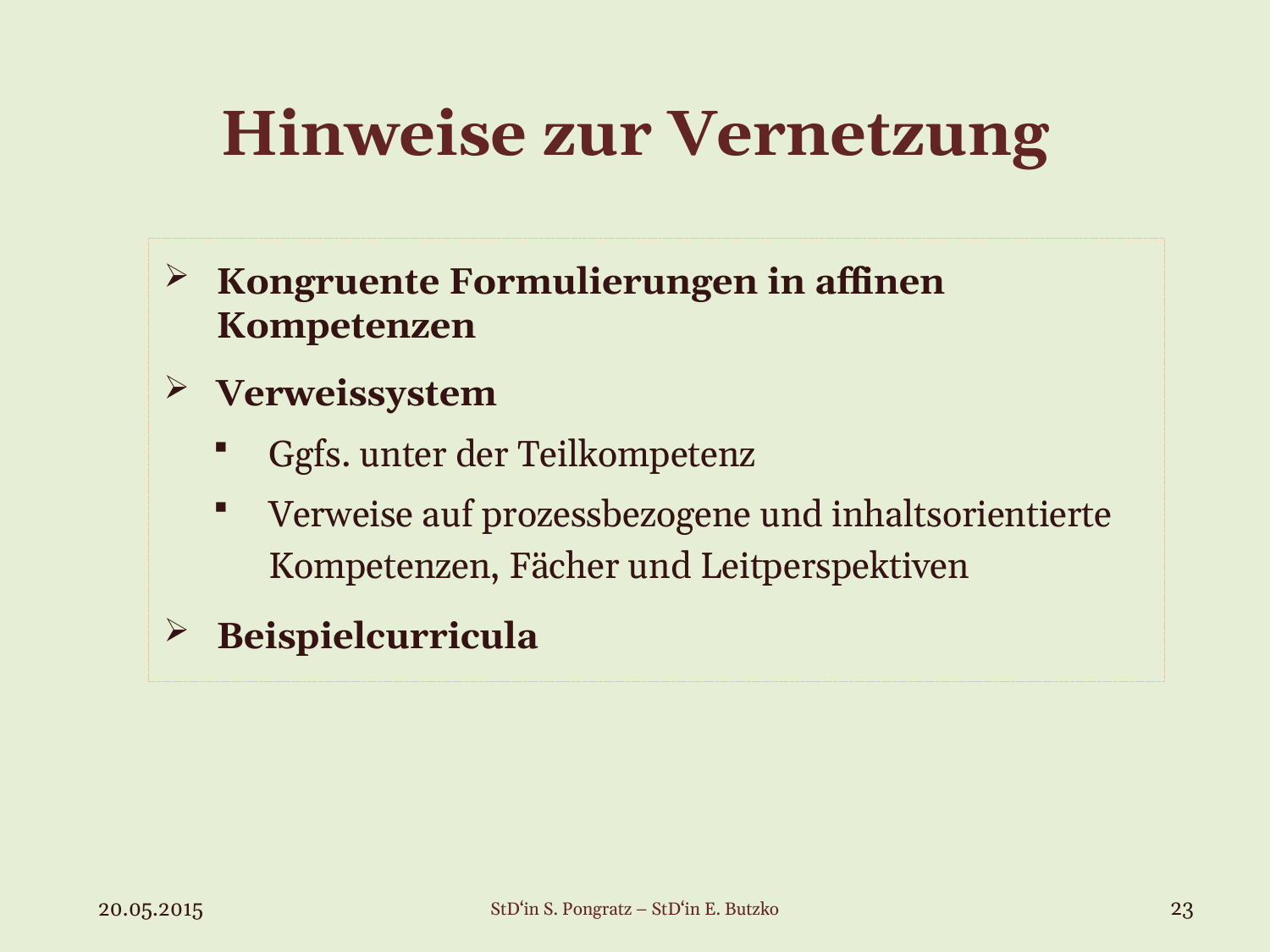

# Hinweise zur Vernetzung
Kongruente Formulierungen in affinen Kompetenzen
Verweissystem
Ggfs. unter der Teilkompetenz
Verweise auf prozessbezogene und inhaltsorientierte Kompetenzen, Fächer und Leitperspektiven
Beispielcurricula

20.05.2015
StD‘in S. Pongratz – StD‘in E. Butzko
23